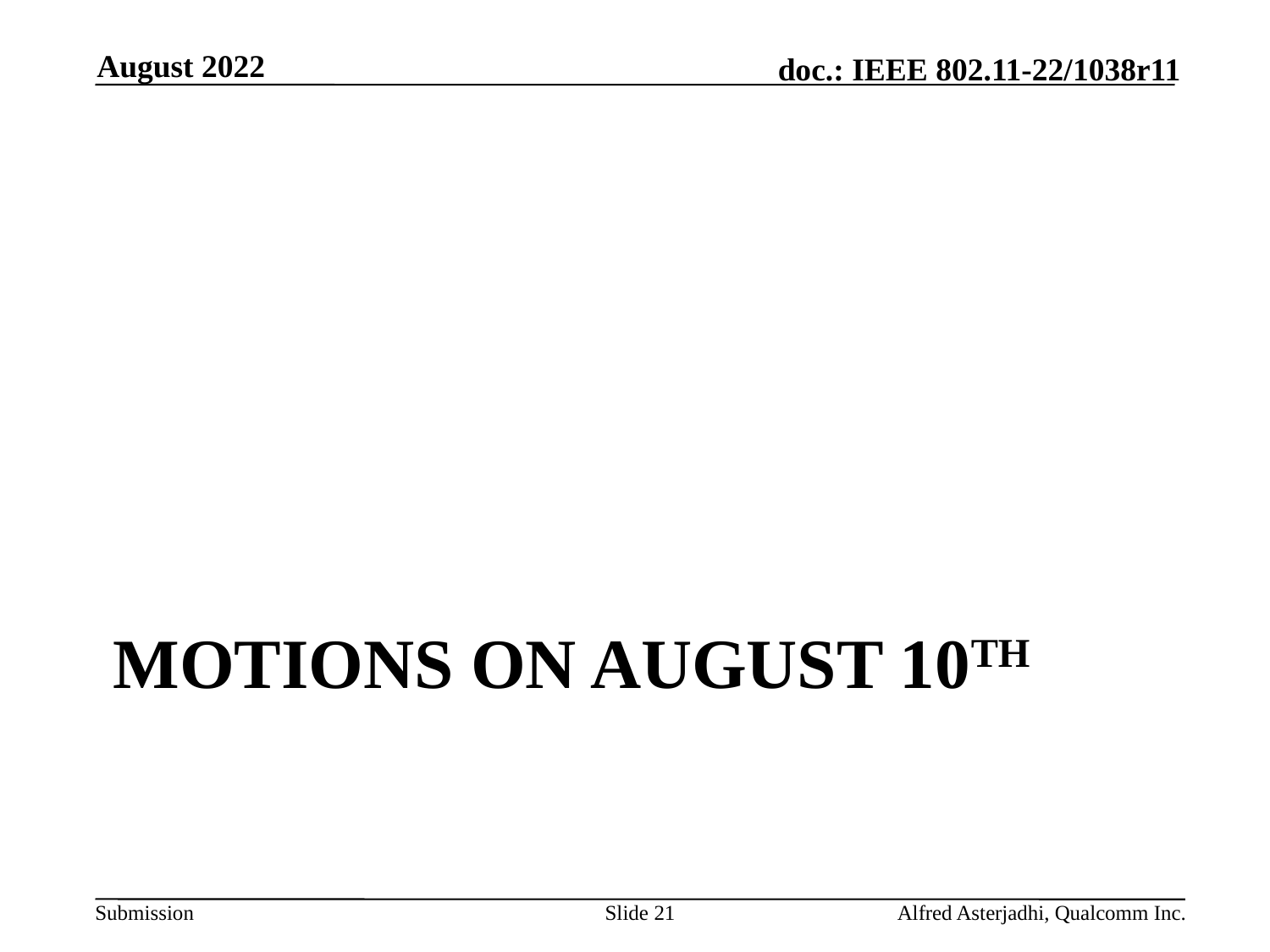

August 2022

# Motions on August 10th
Slide 21
Alfred Asterjadhi, Qualcomm Inc.